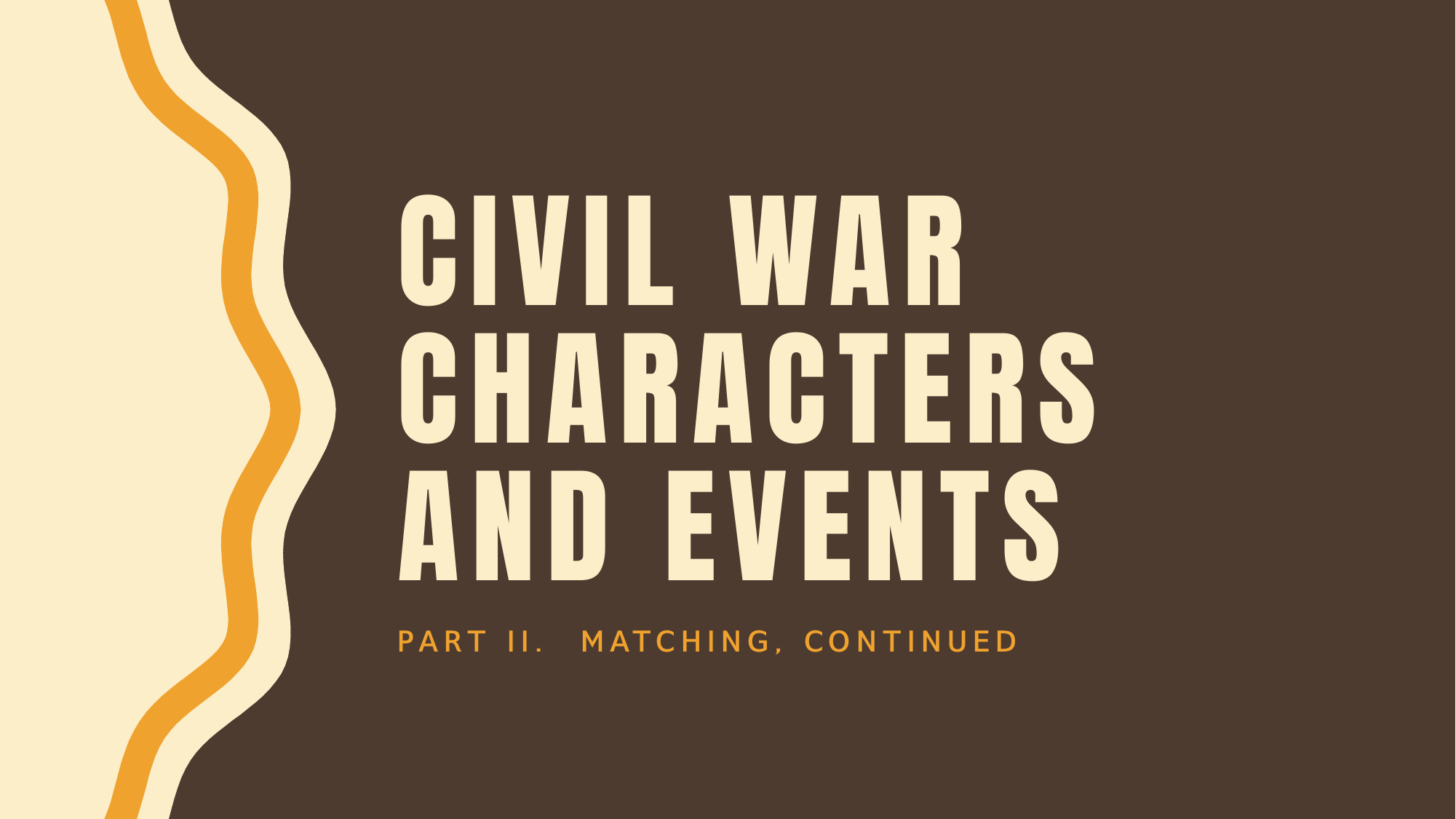

# Civil war characters and events
Part II.  Matching, continued